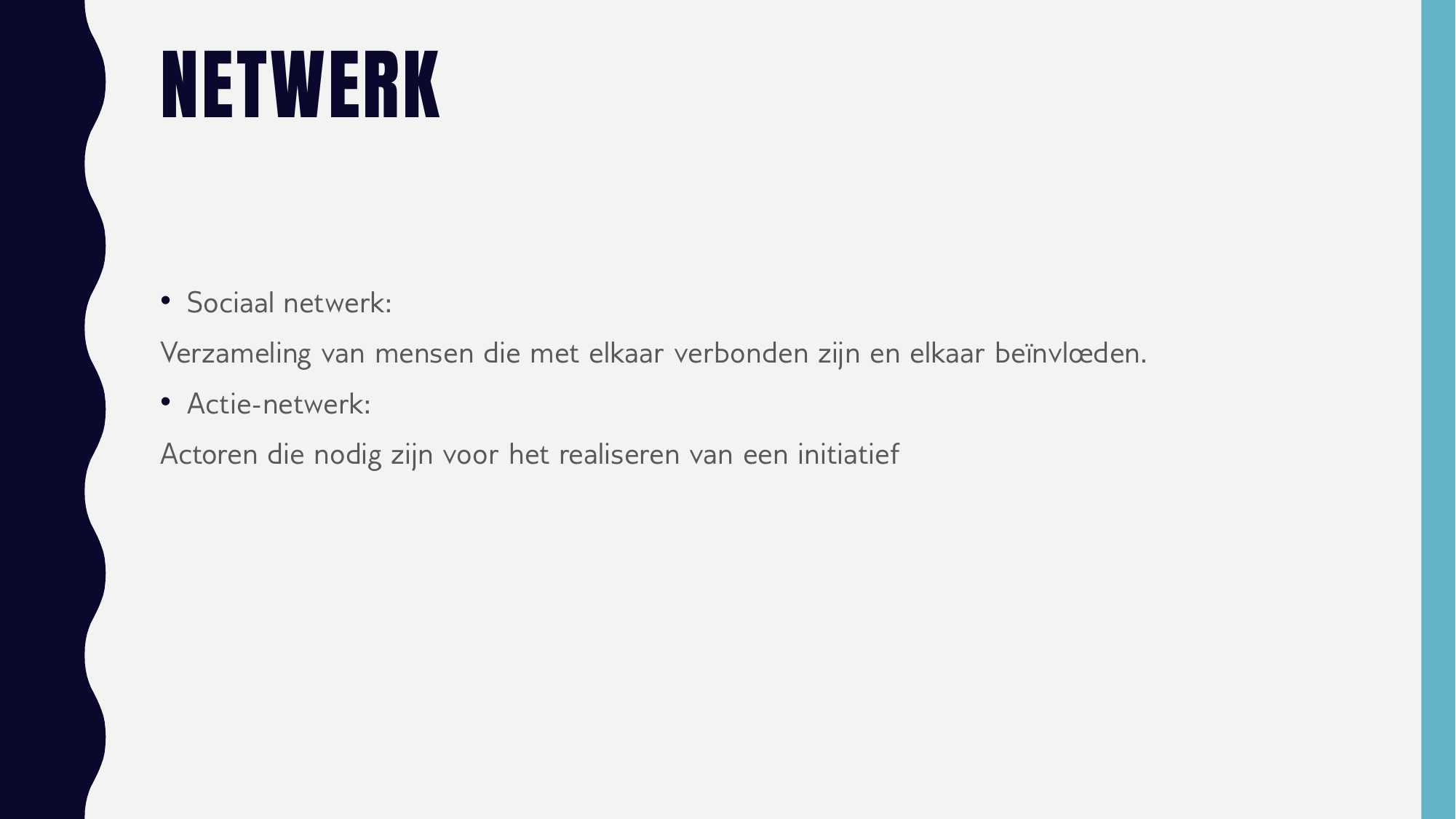

# Netwerk
Sociaal netwerk:
Verzameling van mensen die met elkaar verbonden zijn en elkaar beïnvloeden.
Actie-netwerk:
Actoren die nodig zijn voor het realiseren van een initiatief